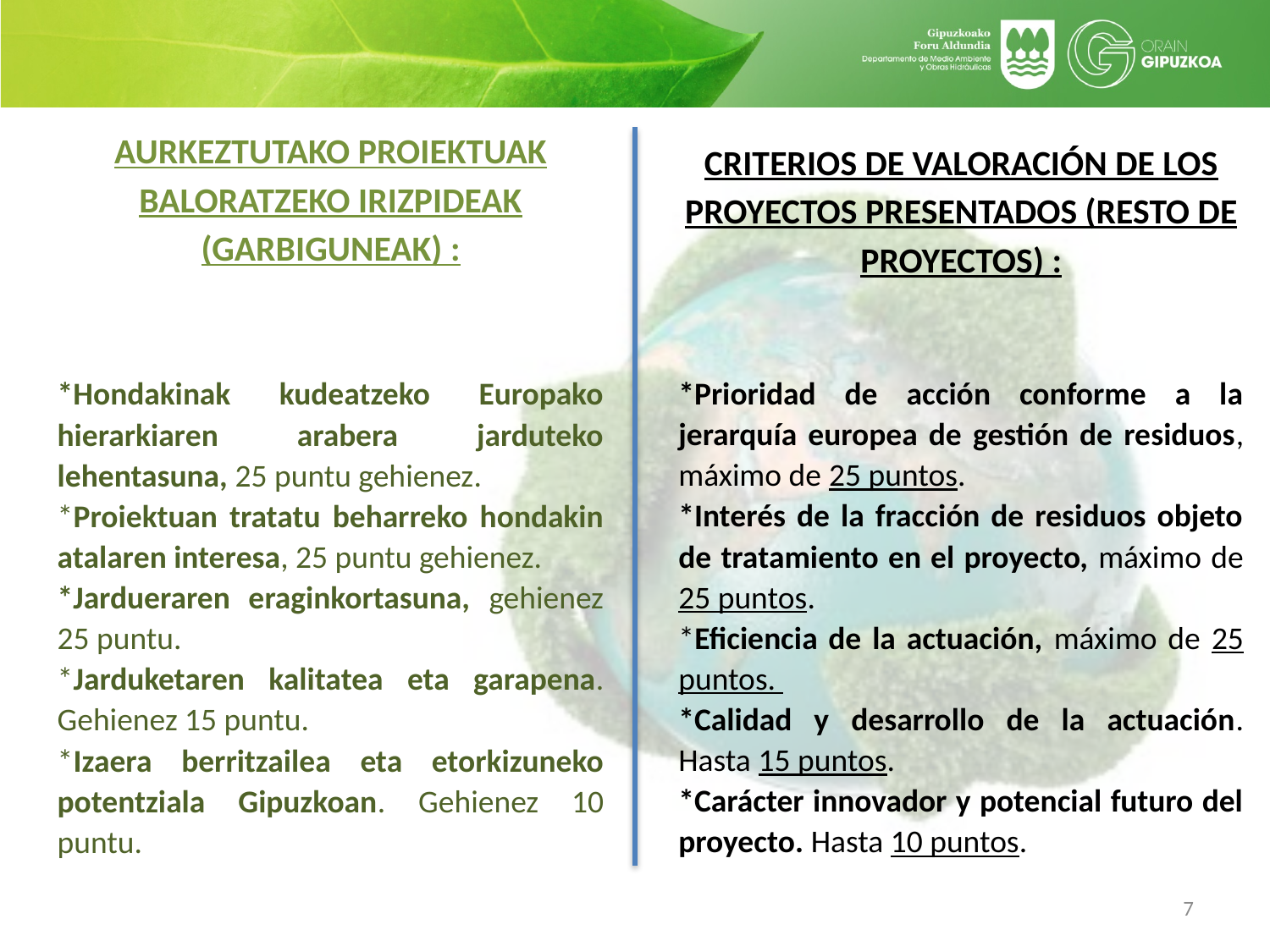

AURKEZTUTAKO PROIEKTUAK BALORATZEKO IRIZPIDEAK (GARBIGUNEAK) :

*Hondakinak kudeatzeko Europako hierarkiaren arabera jarduteko lehentasuna, 25 puntu gehienez.
*Proiektuan tratatu beharreko hondakin atalaren interesa, 25 puntu gehienez.
*Jardueraren eraginkortasuna, gehienez 25 puntu.
*Jarduketaren kalitatea eta garapena. Gehienez 15 puntu.
*Izaera berritzailea eta etorkizuneko potentziala Gipuzkoan. Gehienez 10 puntu.

CRITERIOS DE VALORACIÓN DE LOS PROYECTOS PRESENTADOS (RESTO DE PROYECTOS) :

*Prioridad de acción conforme a la jerarquía europea de gestión de residuos, máximo de 25 puntos.
*Interés de la fracción de residuos objeto de tratamiento en el proyecto, máximo de 25 puntos.
*Eficiencia de la actuación, máximo de 25 puntos.
*Calidad y desarrollo de la actuación. Hasta 15 puntos.
*Carácter innovador y potencial futuro del proyecto. Hasta 10 puntos.

7